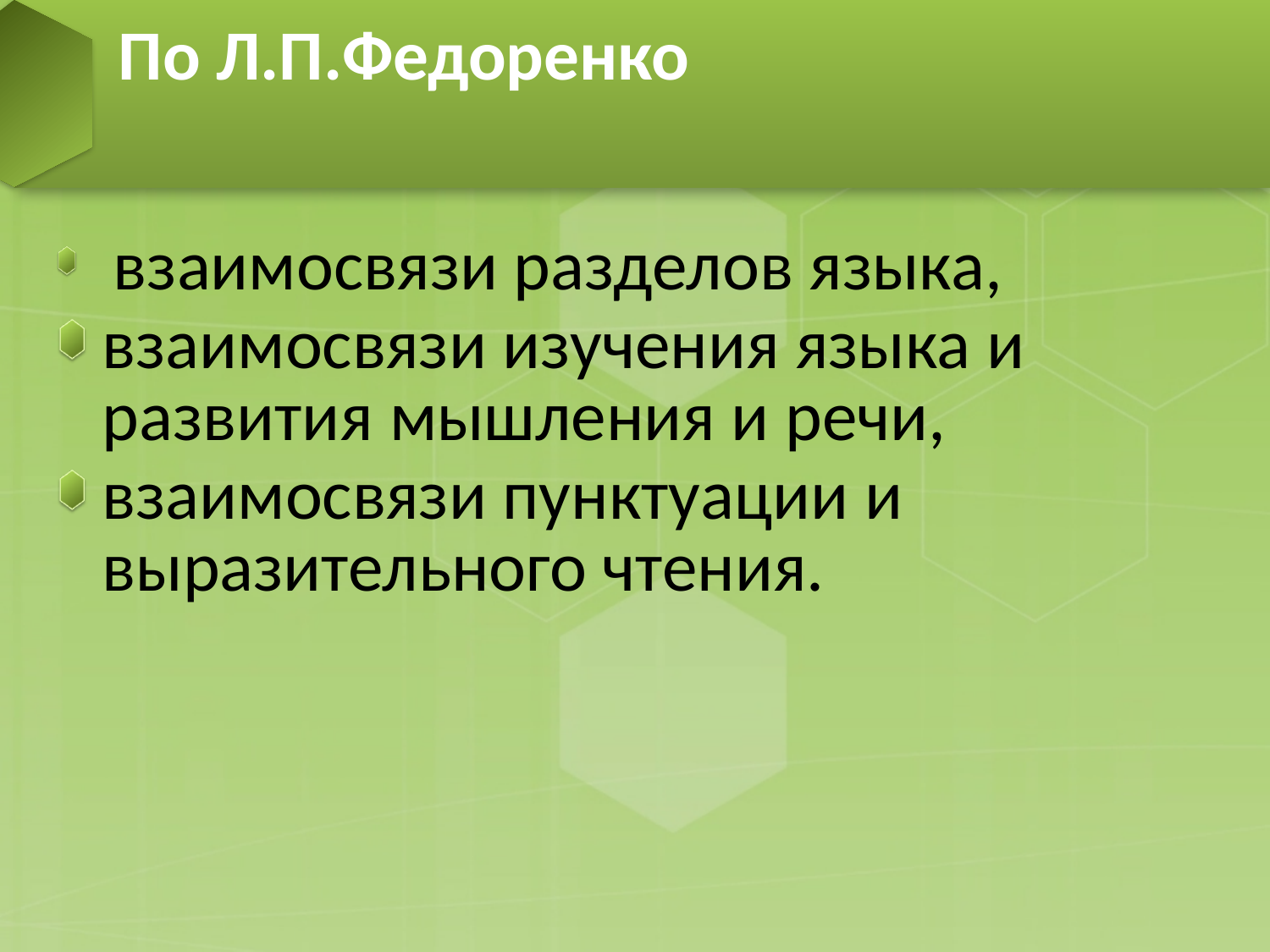

# По Л.П.Федоренко
 взаимосвязи разделов языка,
взаимосвязи изучения языка и развития мышления и речи,
взаимосвязи пунктуации и выразительного чтения.